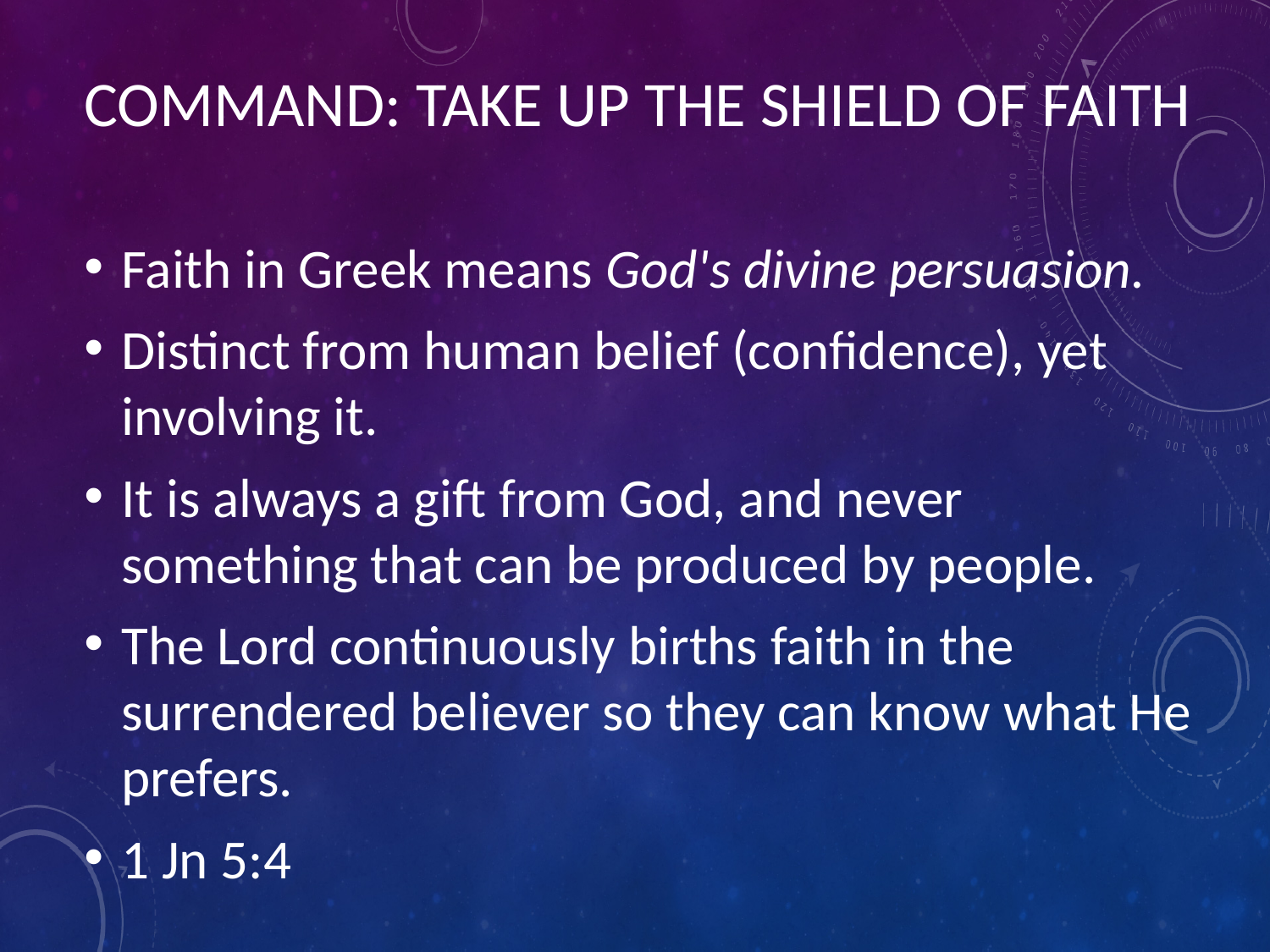

# command: take up the shield of faith
Faith in Greek means God's divine persuasion.
Distinct from human belief (confidence), yet involving it.
It is always a gift from God, and never something that can be produced by people.
The Lord continuously births faith in the surrendered believer so they can know what He prefers.
1 Jn 5:4